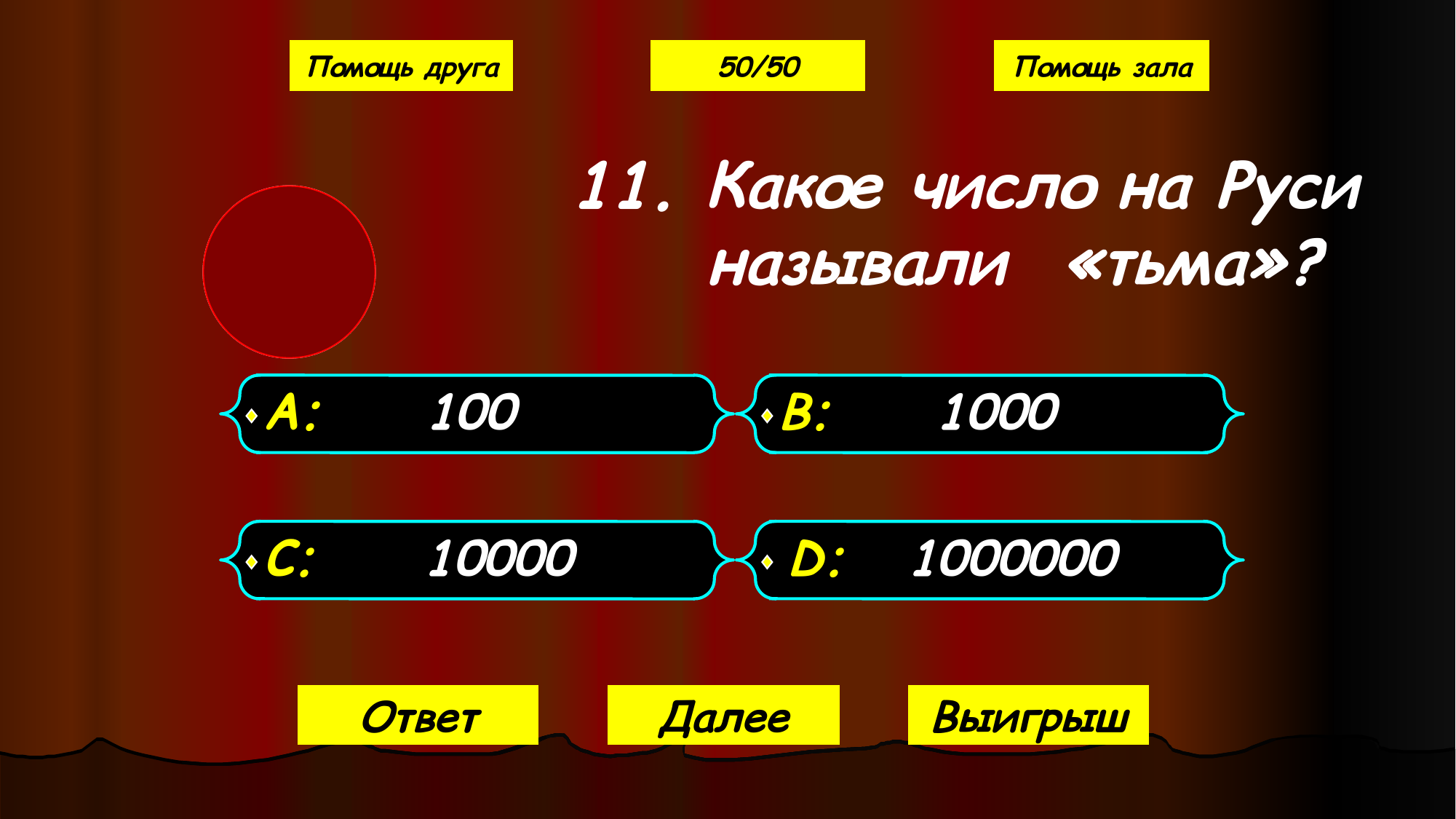

Помощь друга
50/50
Помощь зала
11. Какое число на Руси называли  «тьма»?

А:     100
В:     1000

С:          10000

D:   1000000

Ответ
Далее
Выигрыш